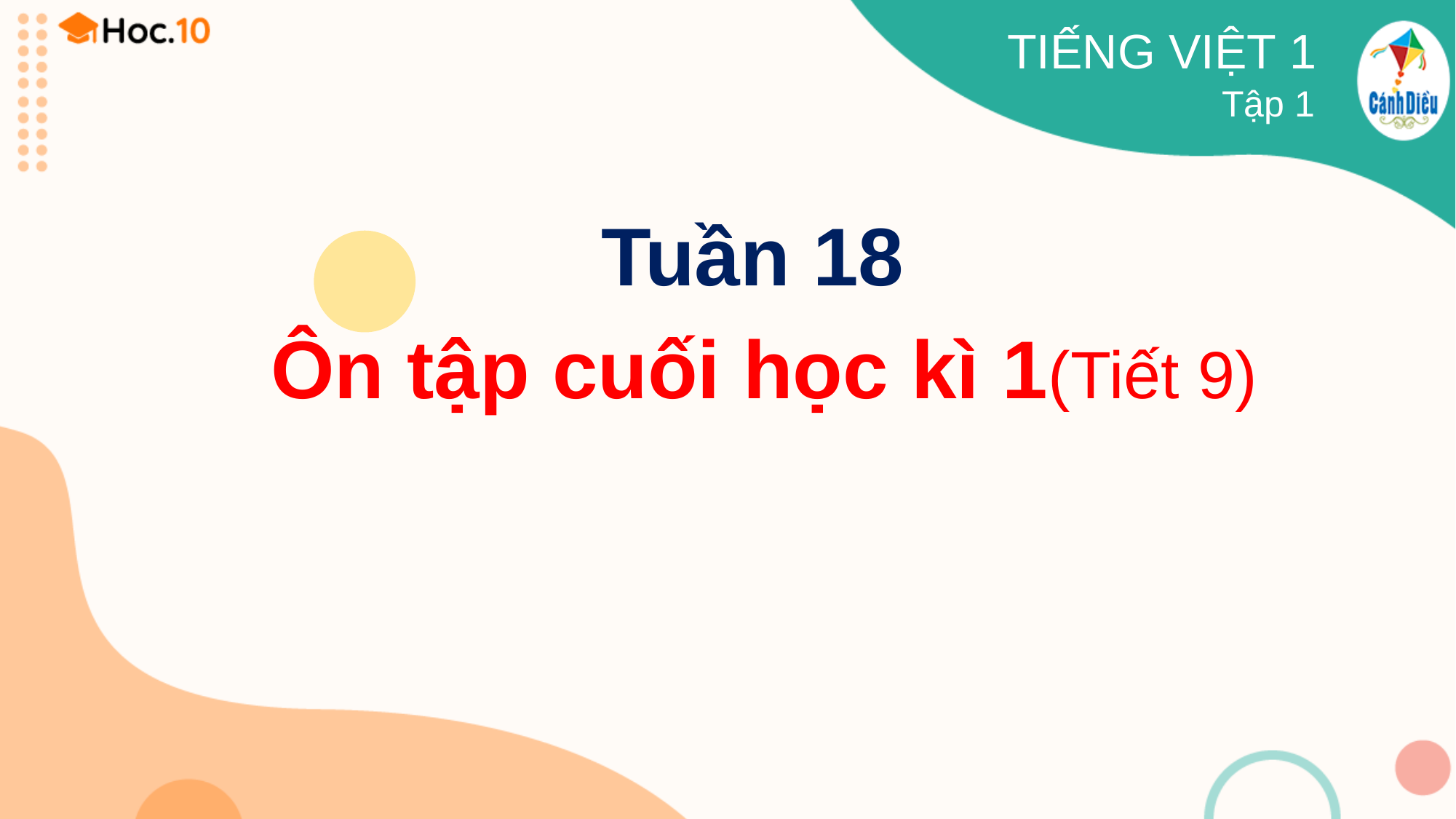

TIẾNG VIỆT 1
Tập 1
# Tuần 18 Ôn tập cuối học kì 1(Tiết 9)